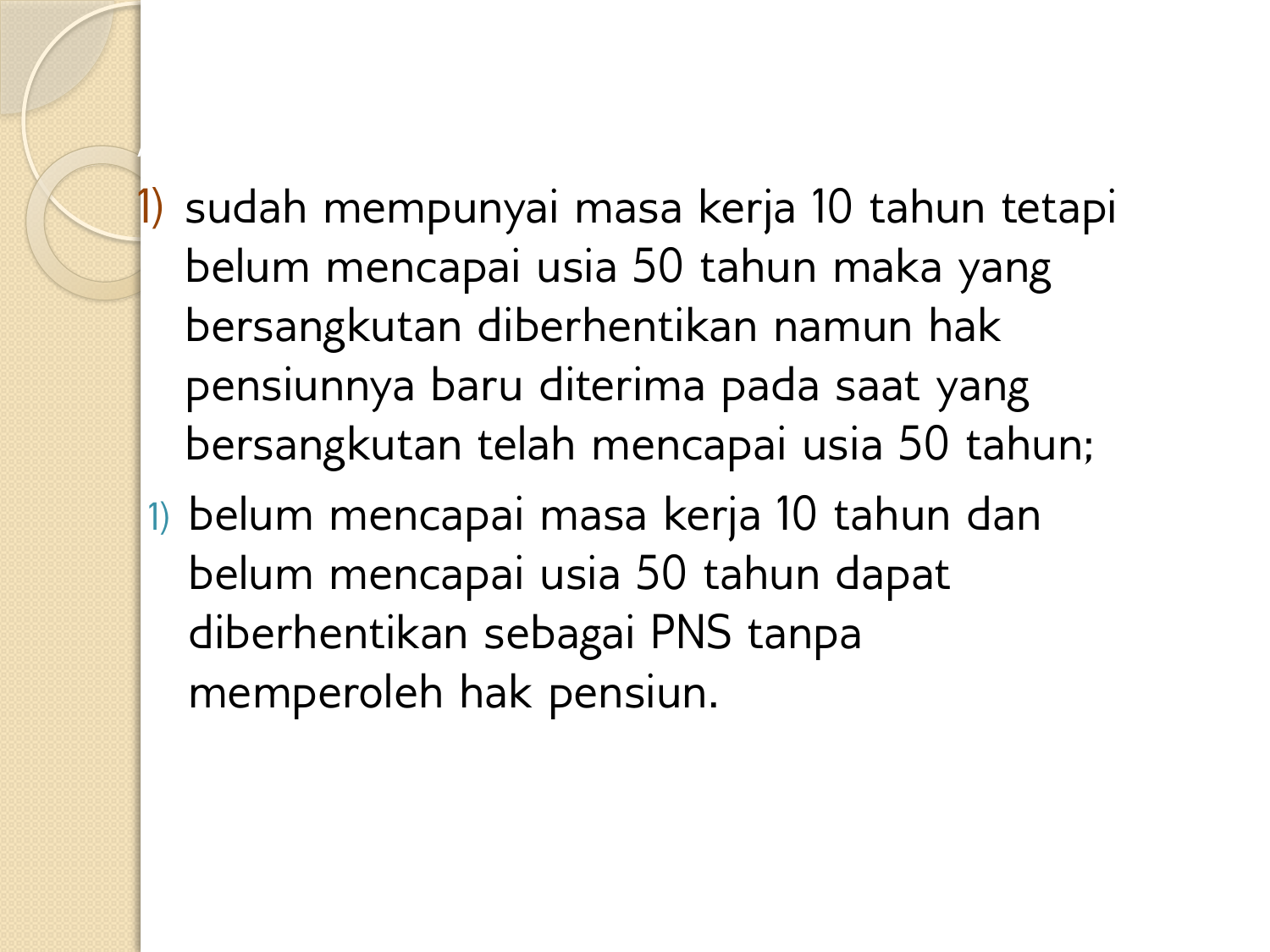

Apabila sampai masa uang tunggu, pegawai yang bersangkutan:
sudah mempunyai masa kerja 10 tahun tetapi belum mencapai usia 50 tahun maka yang bersangkutan diberhentikan namun hak pensiunnya baru diterima pada saat yang bersangkutan telah mencapai usia 50 tahun;
belum mencapai masa kerja 10 tahun dan belum mencapai usia 50 tahun dapat diberhentikan sebagai PNS tanpa memperoleh hak pensiun.